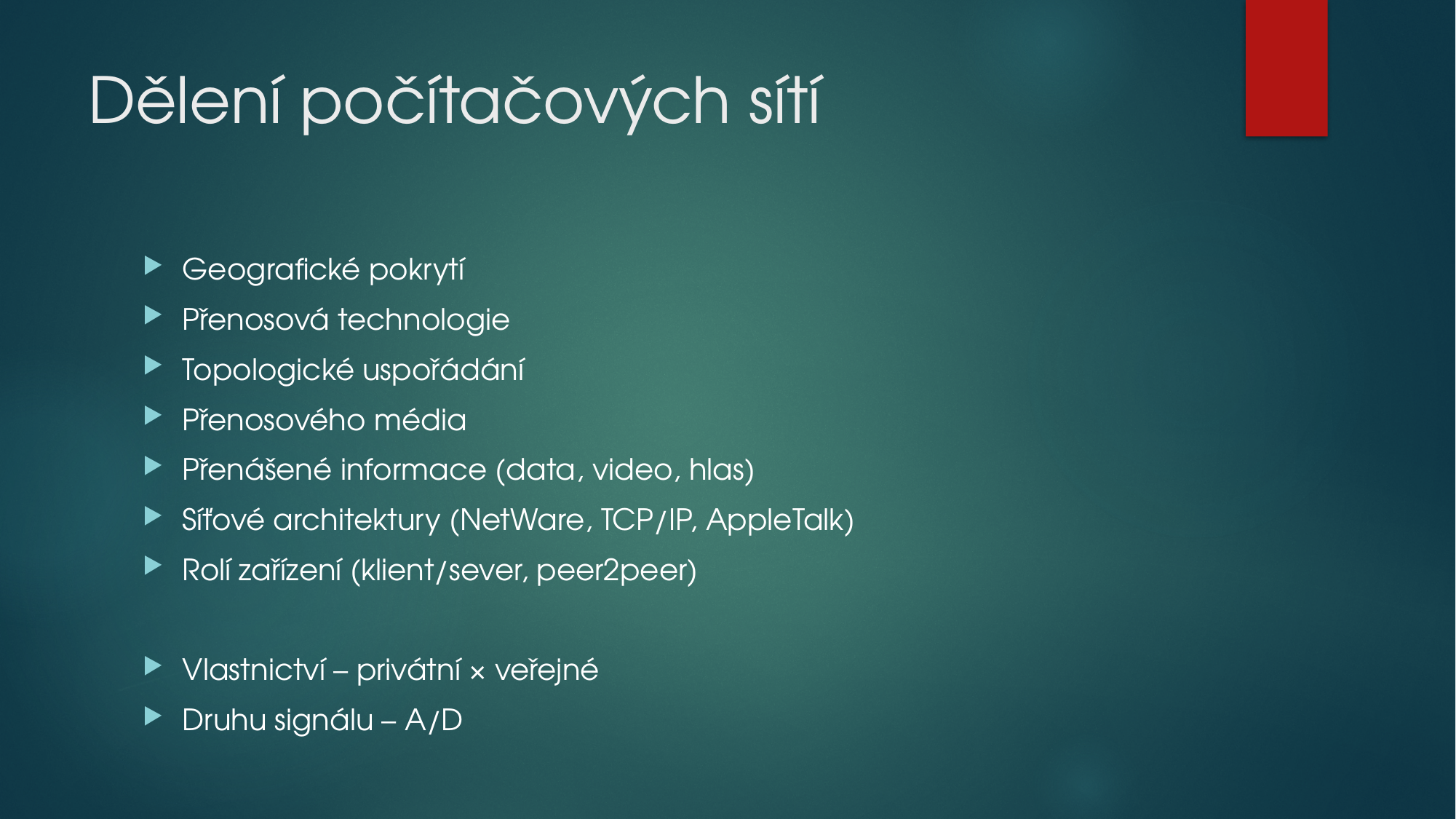

# Dělení počítačových sítí
Geografické pokrytí
Přenosová technologie
Topologické uspořádání
Přenosového média
Přenášené informace (data, video, hlas)
Síťové architektury (NetWare, TCP/IP, AppleTalk)
Rolí zařízení (klient/sever, peer2peer)

Vlastnictví – privátní × veřejné
Druhu signálu – A/D